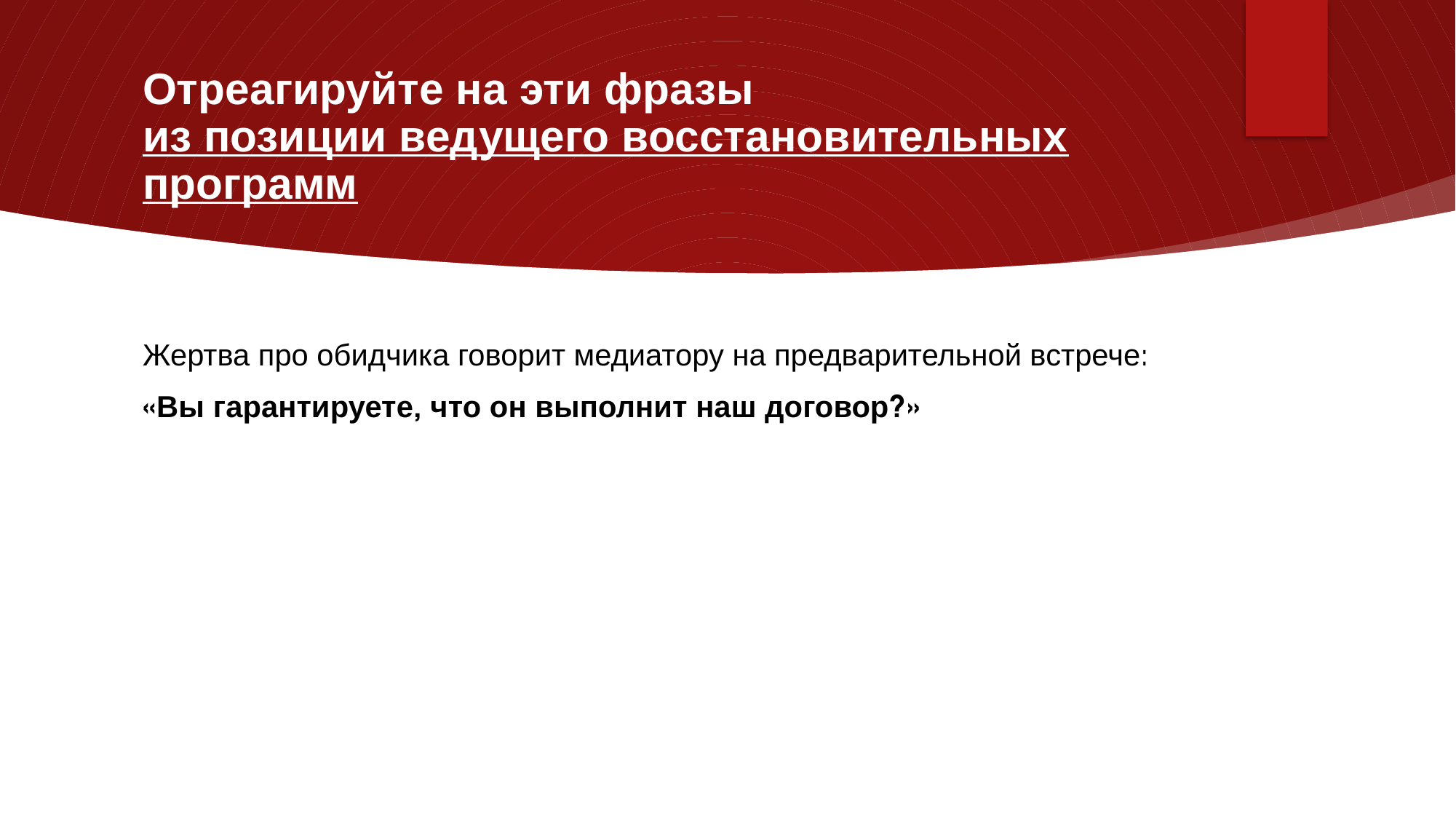

# Отреагируйте на эти фразы из позиции ведущего восстановительных программ

Жертва про обидчика говорит медиатору на предварительной встрече:
«Вы гарантируете, что он выполнит наш договор?»